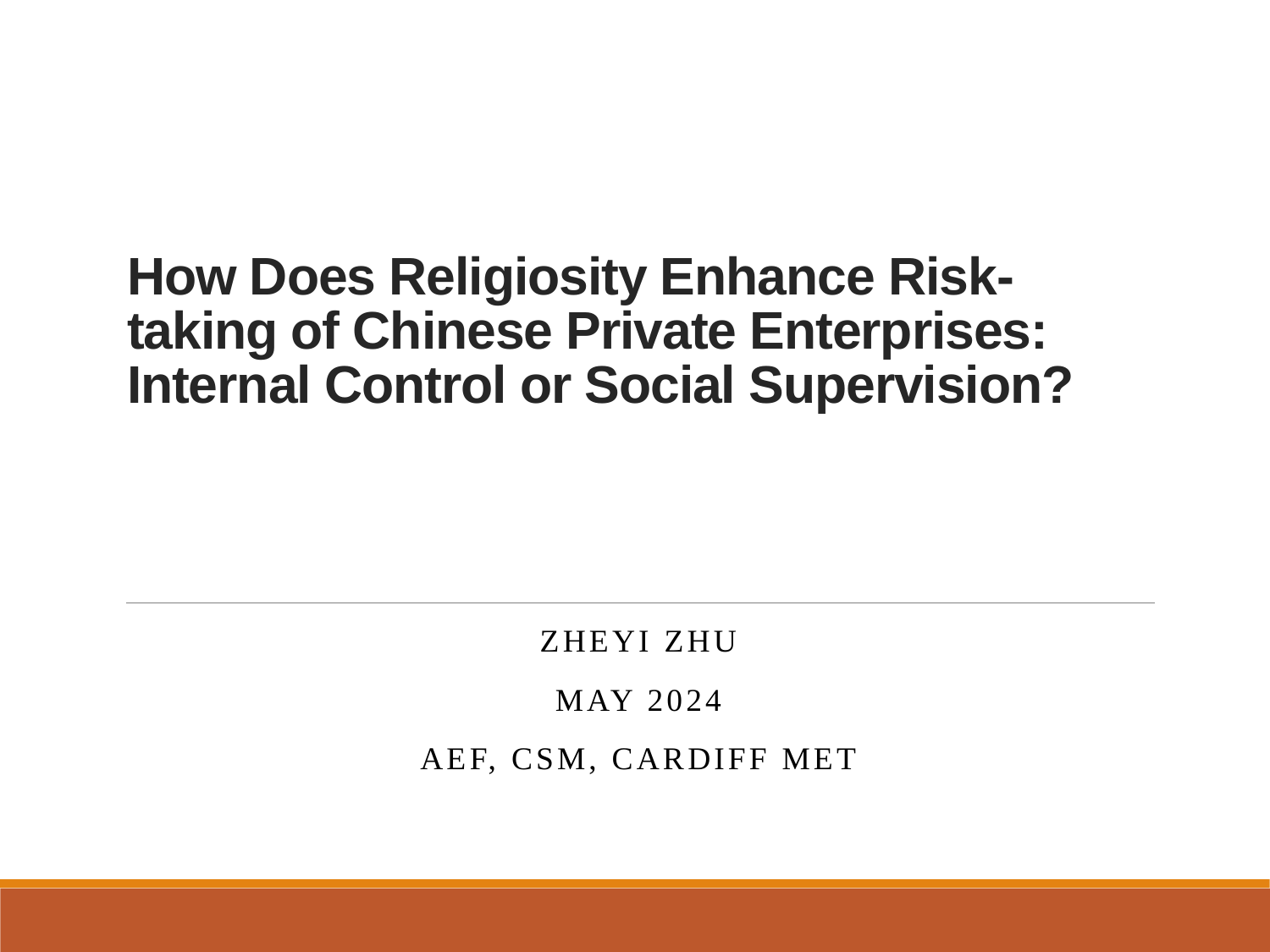

# How Does Religiosity Enhance Risk-taking of Chinese Private Enterprises: Internal Control or Social Supervision?
Zheyi Zhu
May 2024
AEF, CSM, Cardiff Met